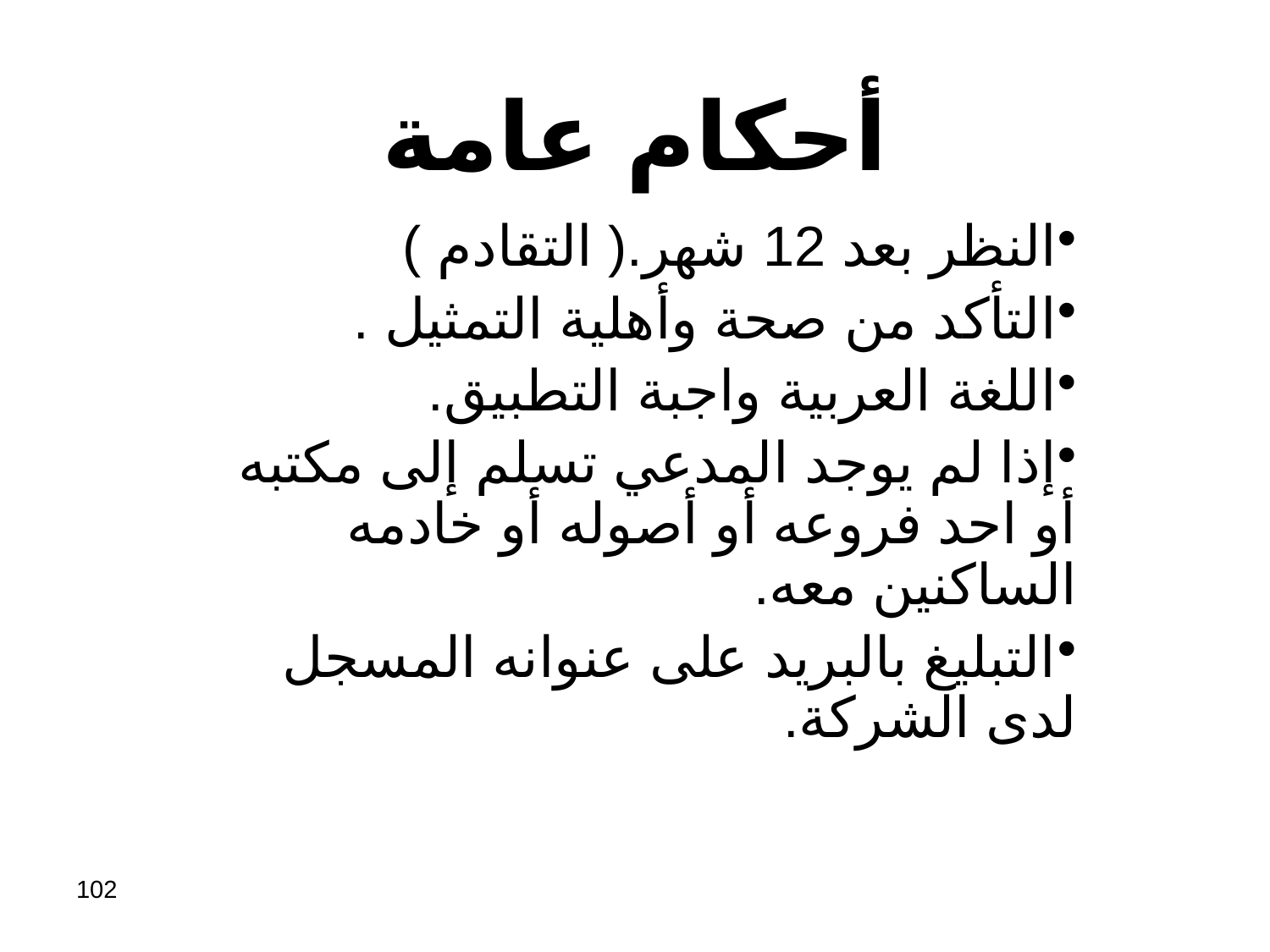

# أحكام عامة
النظر بعد 12 شهر.( التقادم )
التأكد من صحة وأهلية التمثيل .
اللغة العربية واجبة التطبيق.
إذا لم يوجد المدعي تسلم إلى مكتبه  أو احد فروعه أو أصوله أو خادمه الساكنين معه.
التبليغ بالبريد على عنوانه المسجل لدى الشركة.

102